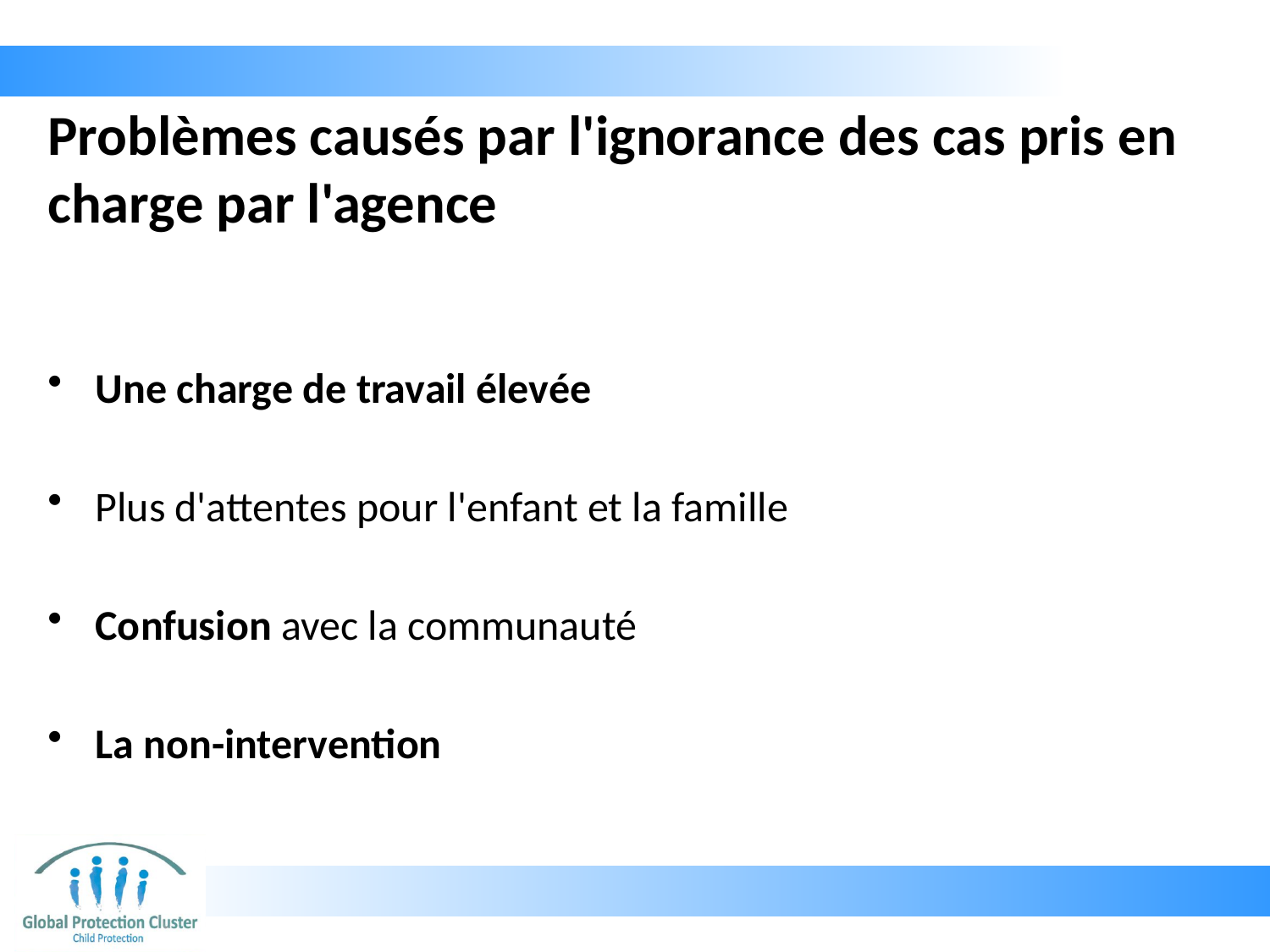

# Problèmes causés par l'ignorance des cas pris en charge par l'agence

Une charge de travail élevée

Plus d'attentes pour l'enfant et la famille

Confusion avec la communauté

La non-intervention